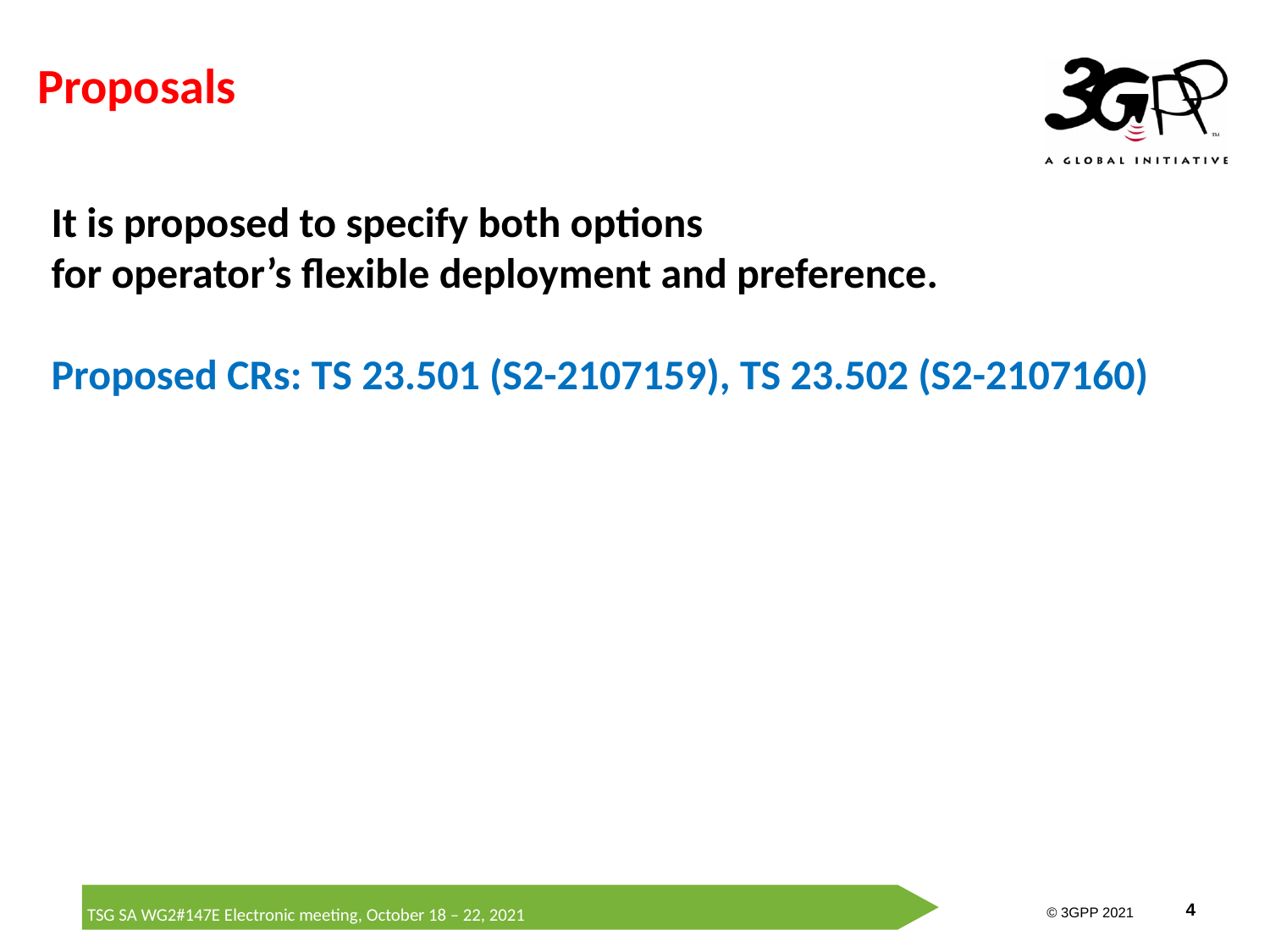

# Proposals
It is proposed to specify both options
for operator’s flexible deployment and preference.

Proposed CRs: TS 23.501 (S2-2107159), TS 23.502 (S2-2107160)